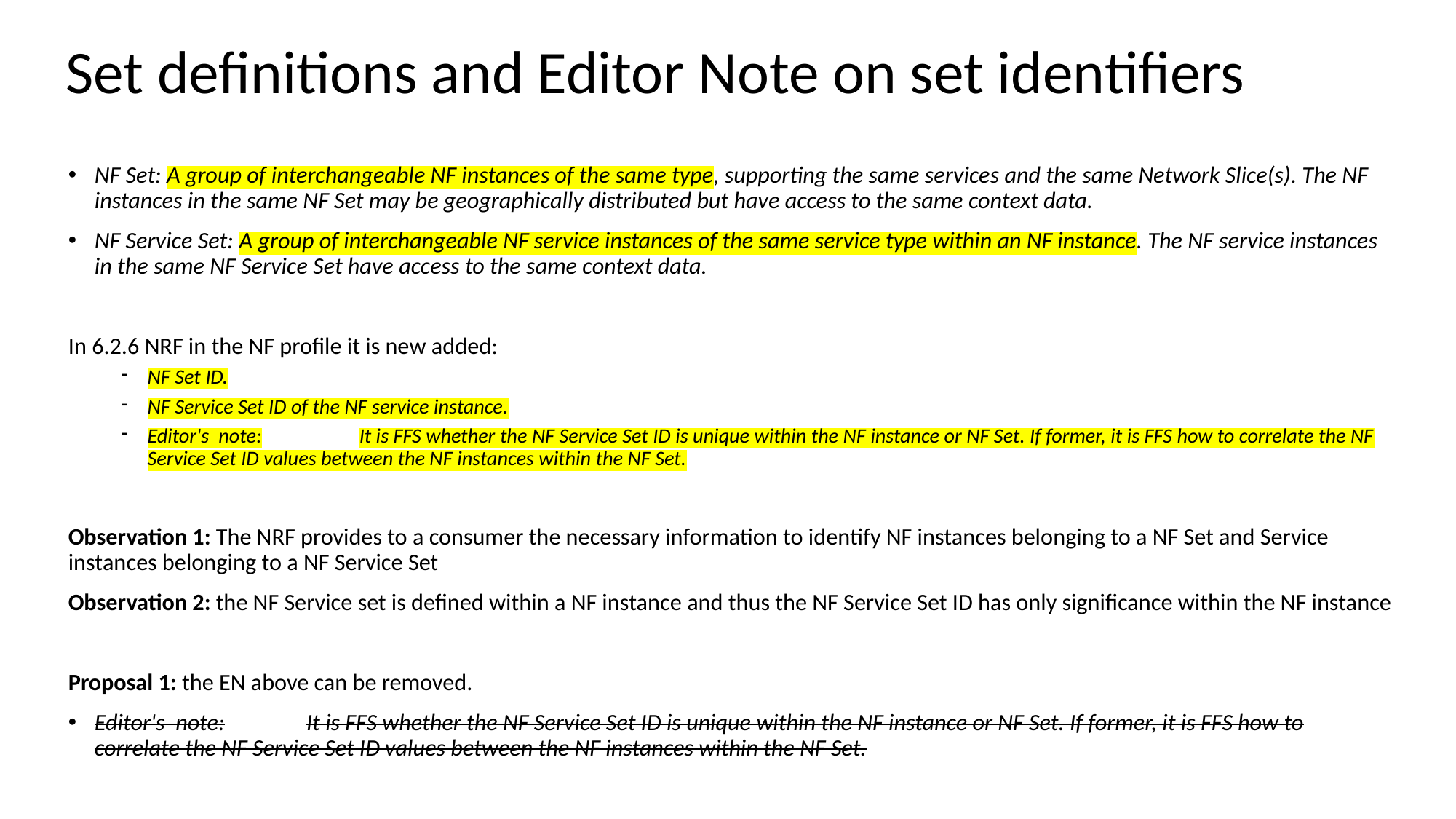

# Set definitions and Editor Note on set identifiers
NF Set: A group of interchangeable NF instances of the same type, supporting the same services and the same Network Slice(s). The NF instances in the same NF Set may be geographically distributed but have access to the same context data.
NF Service Set: A group of interchangeable NF service instances of the same service type within an NF instance. The NF service instances in the same NF Service Set have access to the same context data.

In 6.2.6 NRF in the NF profile it is new added:
NF Set ID.
NF Service Set ID of the NF service instance.
Editor's  note:	It is FFS whether the NF Service Set ID is unique within the NF instance or NF Set. If former, it is FFS how to correlate the NF Service Set ID values between the NF instances within the NF Set.

Observation 1: The NRF provides to a consumer the necessary information to identify NF instances belonging to a NF Set and Service instances belonging to a NF Service Set
Observation 2: the NF Service set is defined within a NF instance and thus the NF Service Set ID has only significance within the NF instance

Proposal 1: the EN above can be removed.
Editor's  note:	It is FFS whether the NF Service Set ID is unique within the NF instance or NF Set. If former, it is FFS how to correlate the NF Service Set ID values between the NF instances within the NF Set.